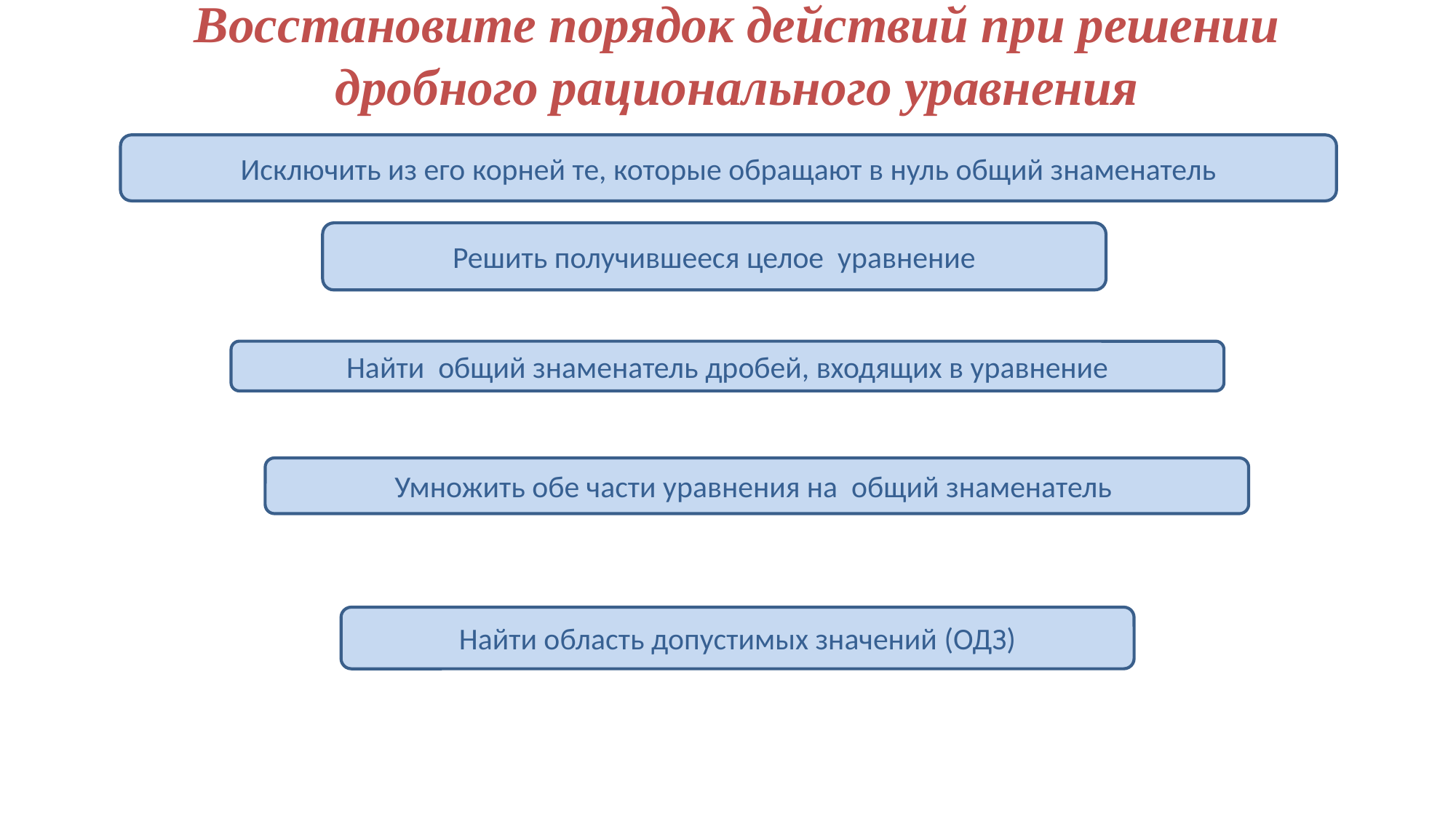

# Восстановите порядок действий при решении дробного рационального уравнения
Исключить из его корней те, которые обращают в нуль общий знаменатель
Решить получившееся целое  уравнение
Найти  общий знаменатель дробей, входящих в уравнение
Умножить обе части уравнения на  общий знаменатель
Найти область допустимых значений (ОДЗ)